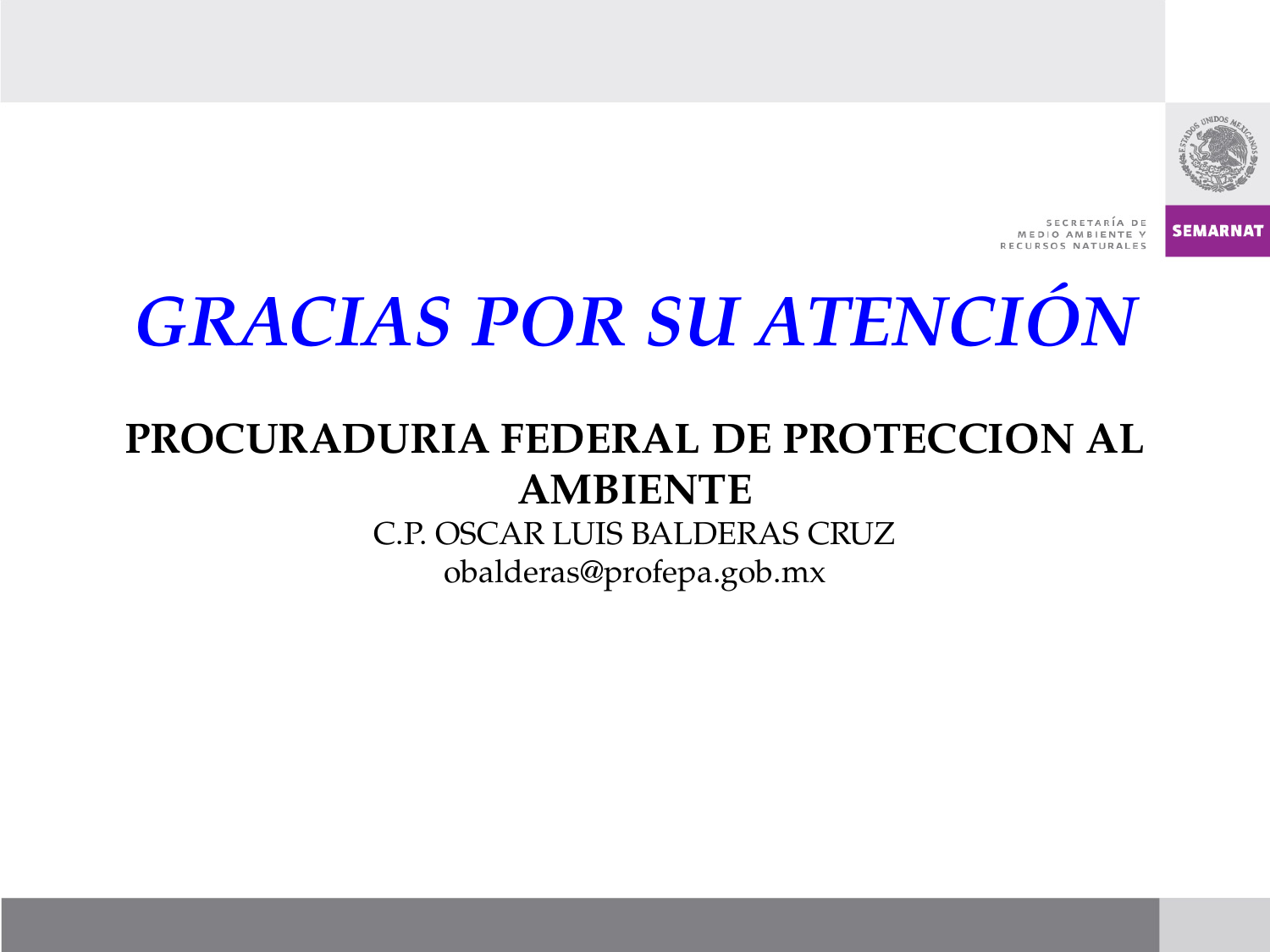

GRACIAS POR SU ATENCIÓN

PROCURADURIA FEDERAL DE PROTECCION AL AMBIENTE
C.P. OSCAR LUIS BALDERAS CRUZ
obalderas@profepa.gob.mx